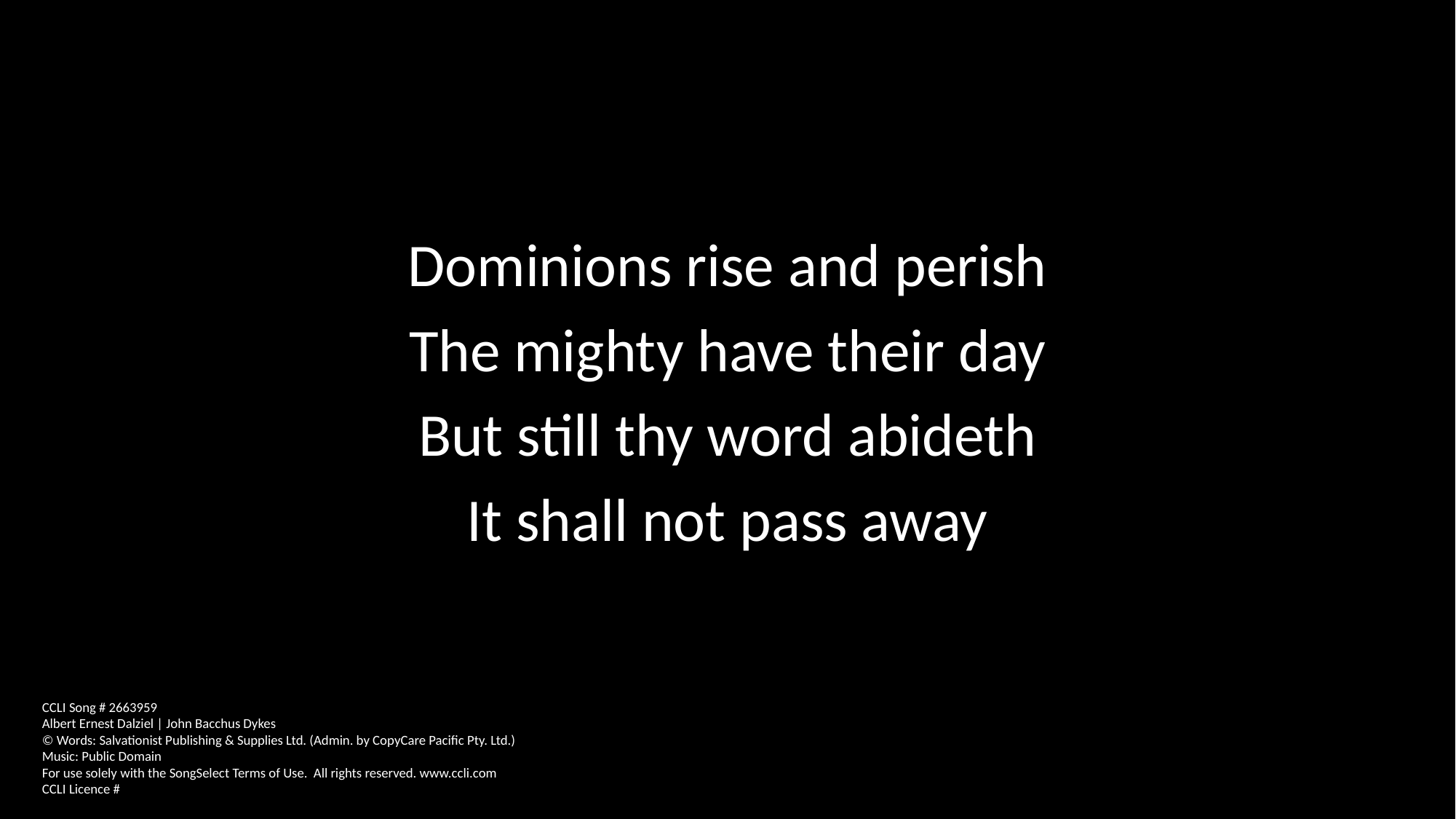

Dominions rise and perish
The mighty have their day
But still thy word abideth
It shall not pass away
CCLI Song # 2663959
Albert Ernest Dalziel | John Bacchus Dykes
© Words: Salvationist Publishing & Supplies Ltd. (Admin. by CopyCare Pacific Pty. Ltd.)
Music: Public Domain
For use solely with the SongSelect Terms of Use.  All rights reserved. www.ccli.com
CCLI Licence #